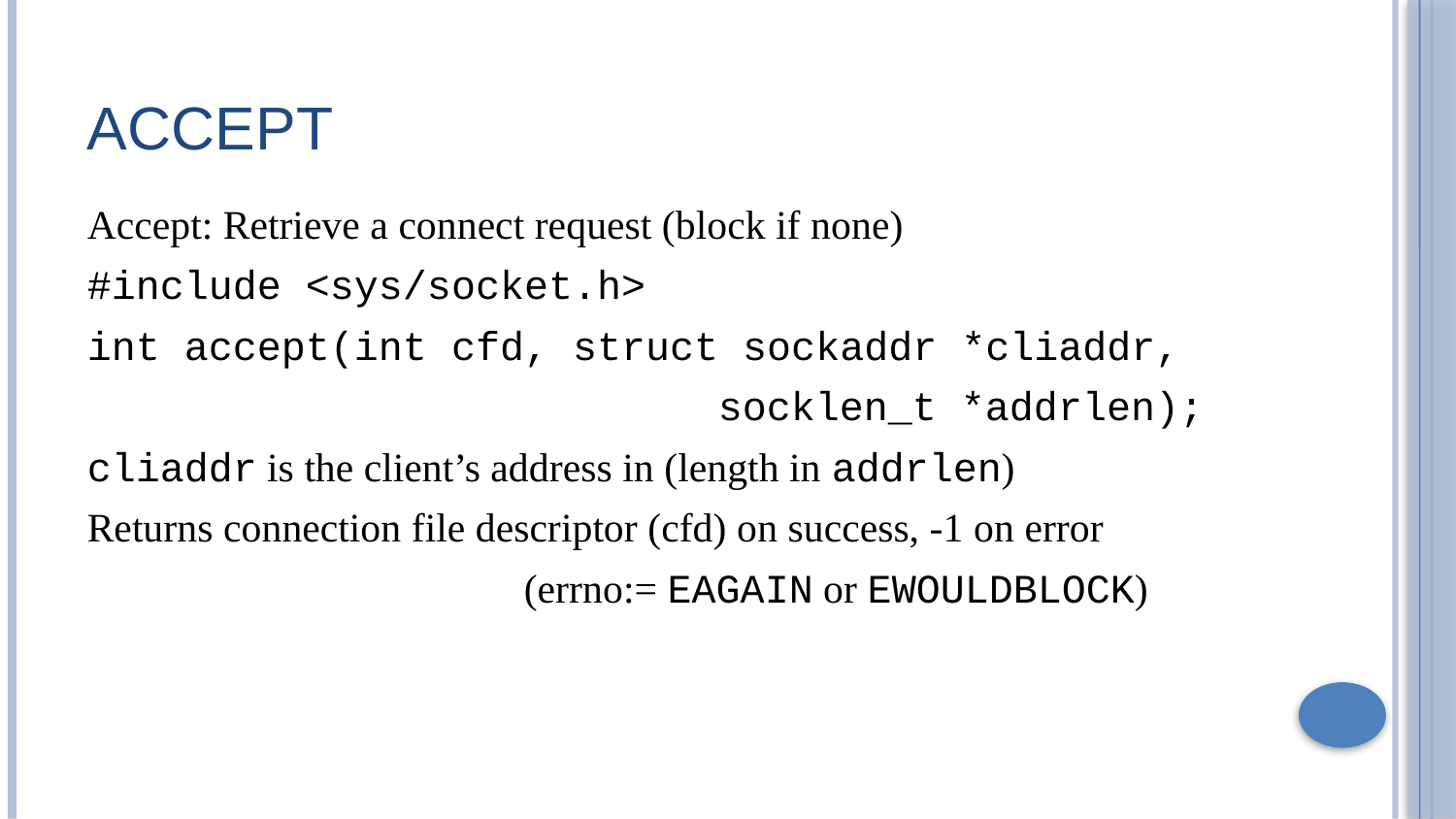

# Accept
Accept: Retrieve a connect request (block if none)
#include <sys/socket.h>
int accept(int cfd, struct sockaddr *cliaddr,
				  socklen_t *addrlen);
cliaddr is the client’s address in (length in addrlen)
Returns connection file descriptor (cfd) on success, -1 on error
			(errno:= EAGAIN or EWOULDBLOCK)